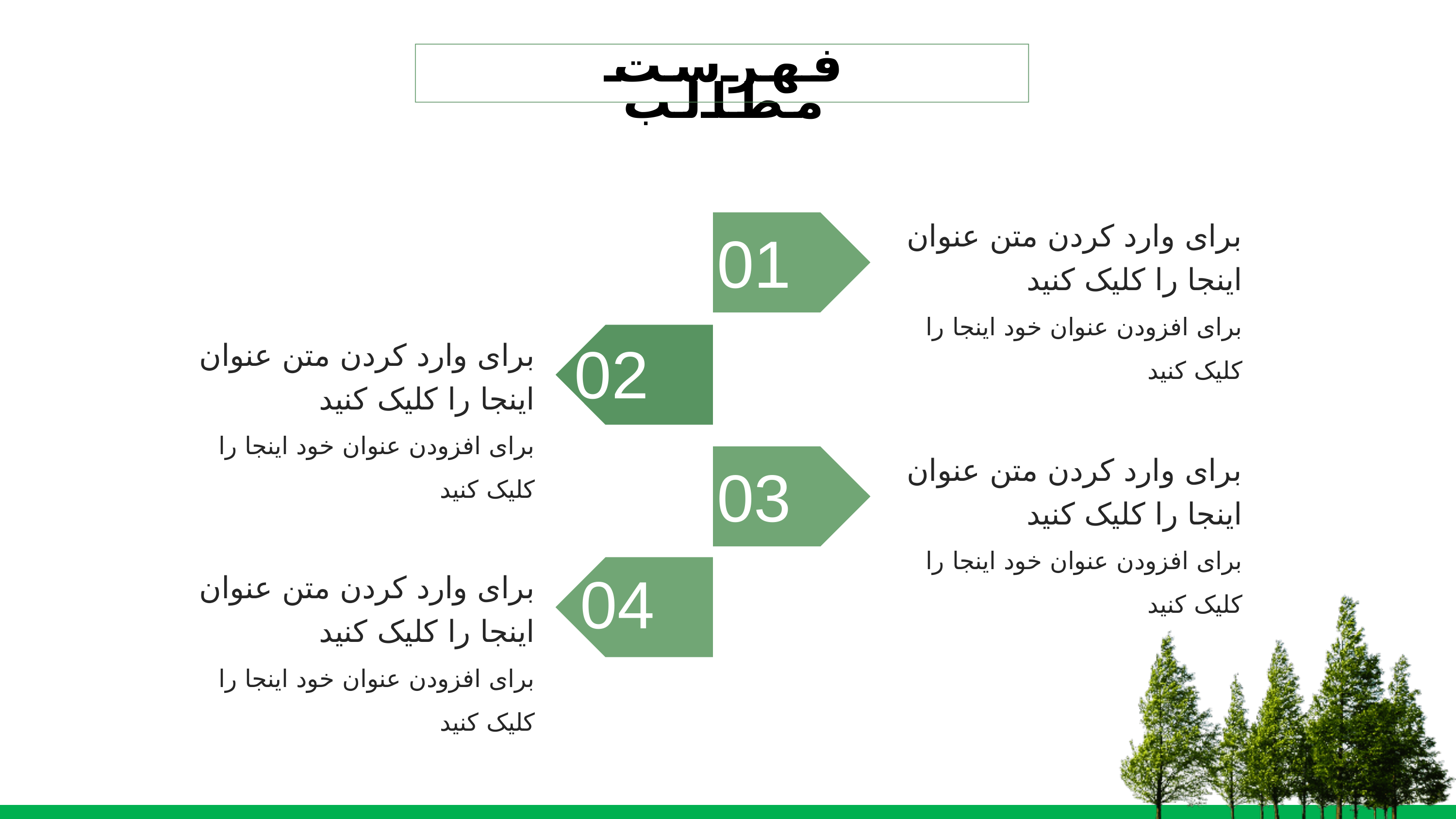

فهرست مطالب
برای وارد کردن متن عنوان اینجا را کلیک کنید
برای افزودن عنوان خود اینجا را کلیک کنید

01

02
برای وارد کردن متن عنوان اینجا را کلیک کنید
برای افزودن عنوان خود اینجا را کلیک کنید
برای وارد کردن متن عنوان اینجا را کلیک کنید
برای افزودن عنوان خود اینجا را کلیک کنید

03

04
برای وارد کردن متن عنوان اینجا را کلیک کنید
برای افزودن عنوان خود اینجا را کلیک کنید